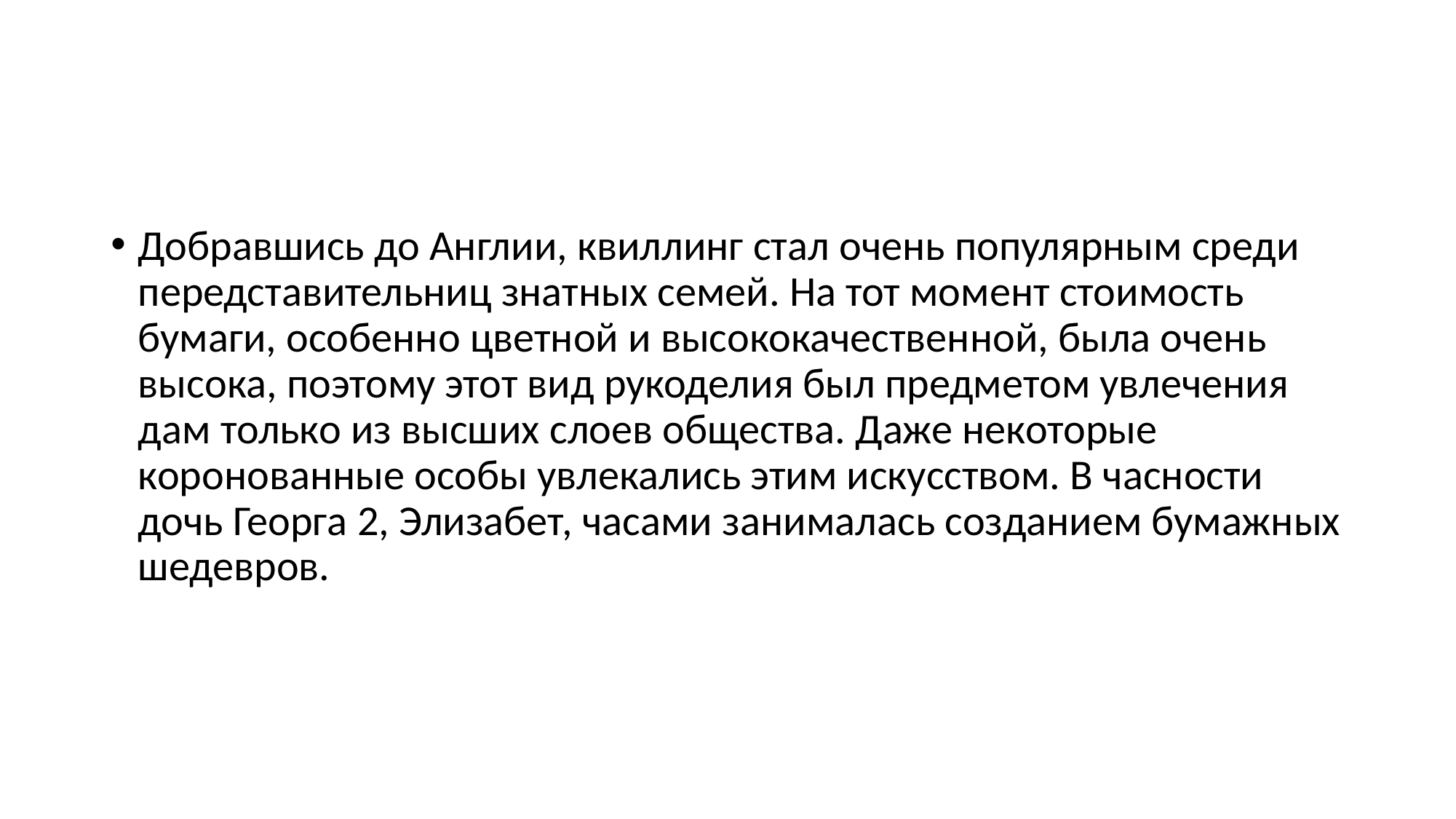

Добравшись до Англии, квиллинг стал очень популярным среди передставительниц знатных семей. На тот момент стоимость бумаги, особенно цветной и высококачественной, была очень высока, поэтому этот вид рукоделия был предметом увлечения дам только из высших слоев общества. Даже некоторые коронованные особы увлекались этим искусством. В часности дочь Георга 2, Элизабет, часами занималась созданием бумажных шедевров.